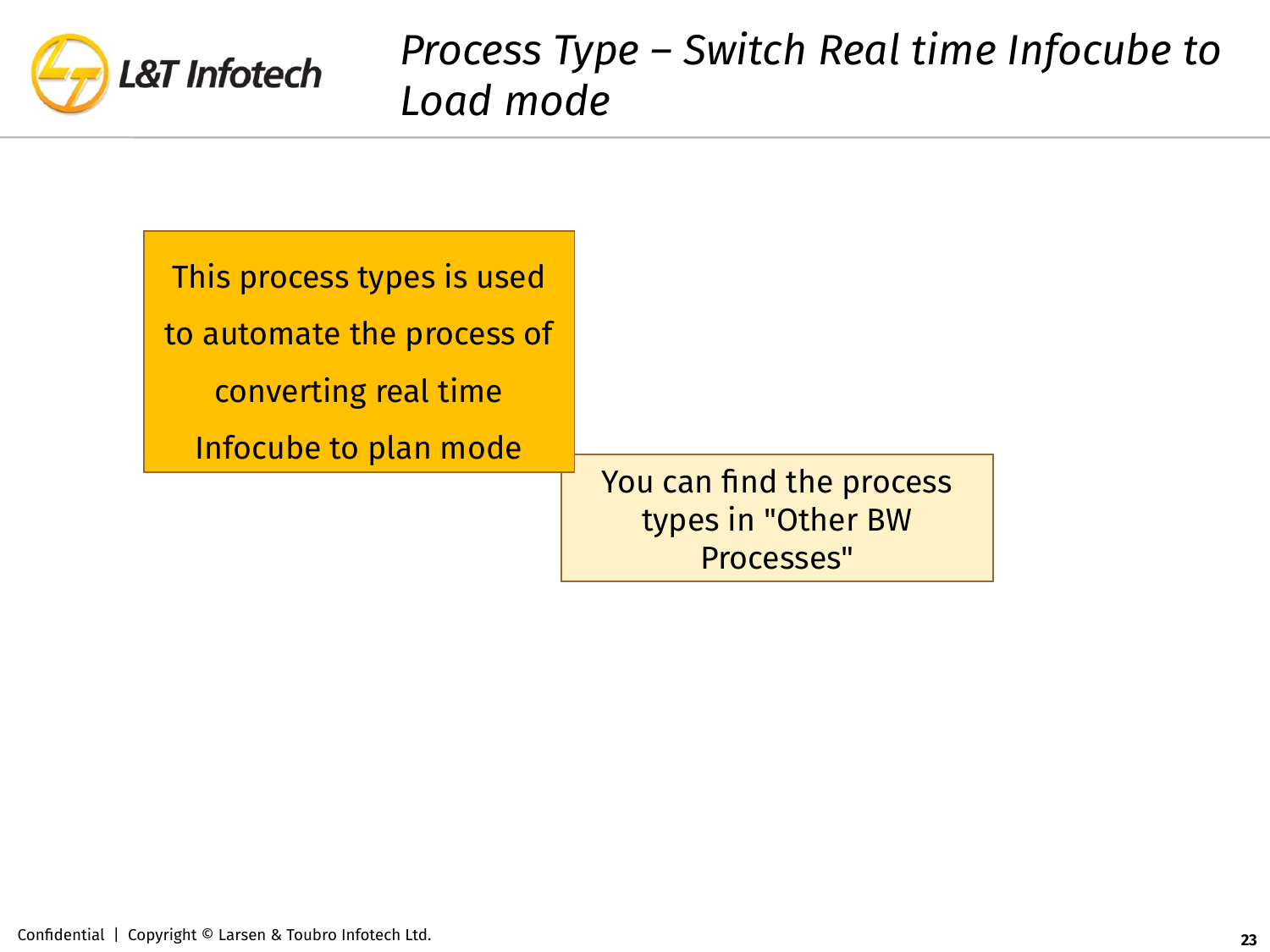

# Process Type – Switch Real time Infocube to Load mode
This process types is used to automate the process of converting real time Infocube to plan mode
You can find the process types in "Other BW Processes"
Confidential  |  Copyright © Larsen & Toubro Infotech Ltd.
23